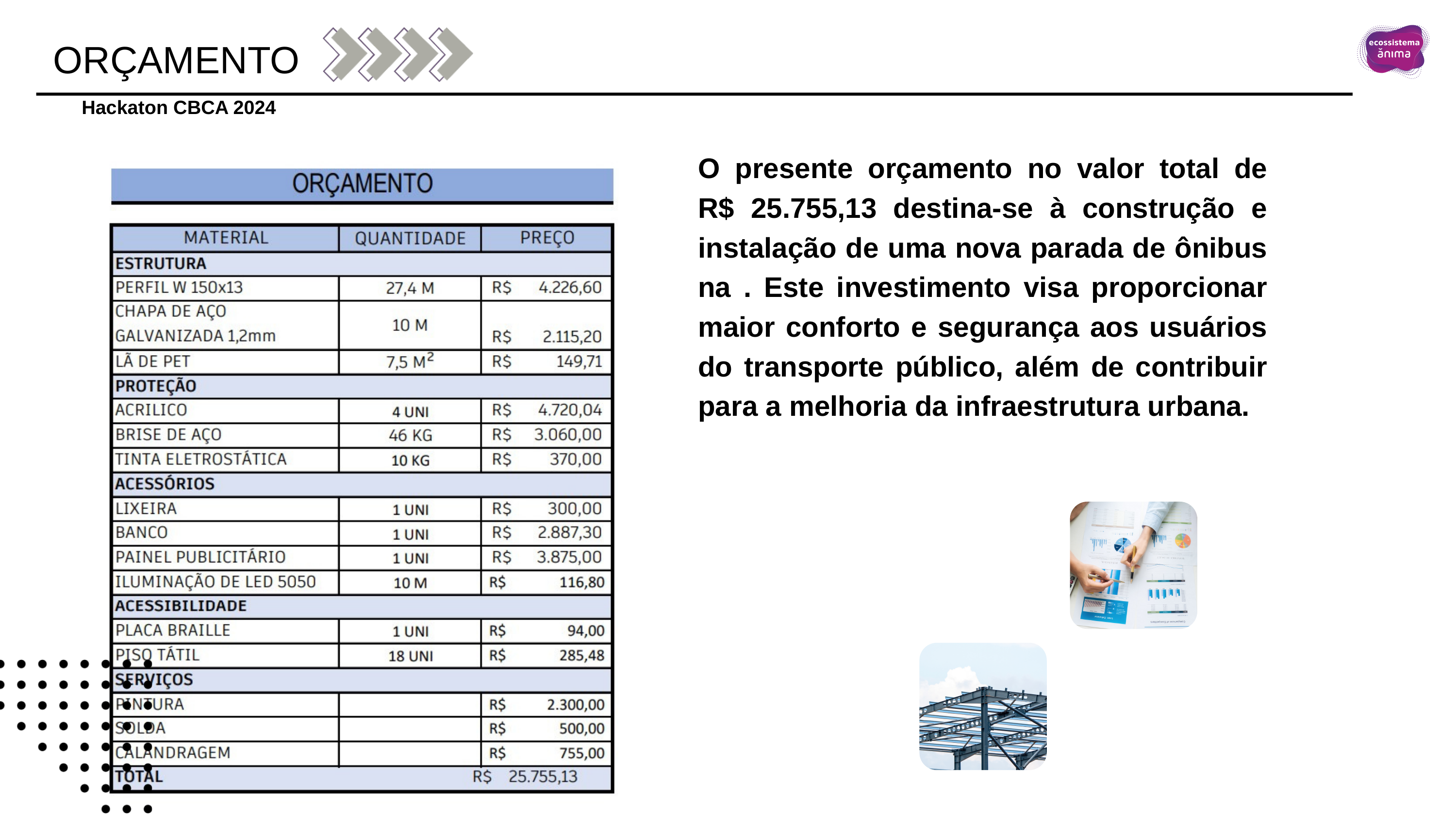

ORÇAMENTO
Hackaton CBCA 2024

O presente orçamento no valor total de R$ 25.755,13 destina-se à construção e instalação de uma nova parada de ônibus na . Este investimento visa proporcionar maior conforto e segurança aos usuários do transporte público, além de contribuir para a melhoria da infraestrutura urbana.